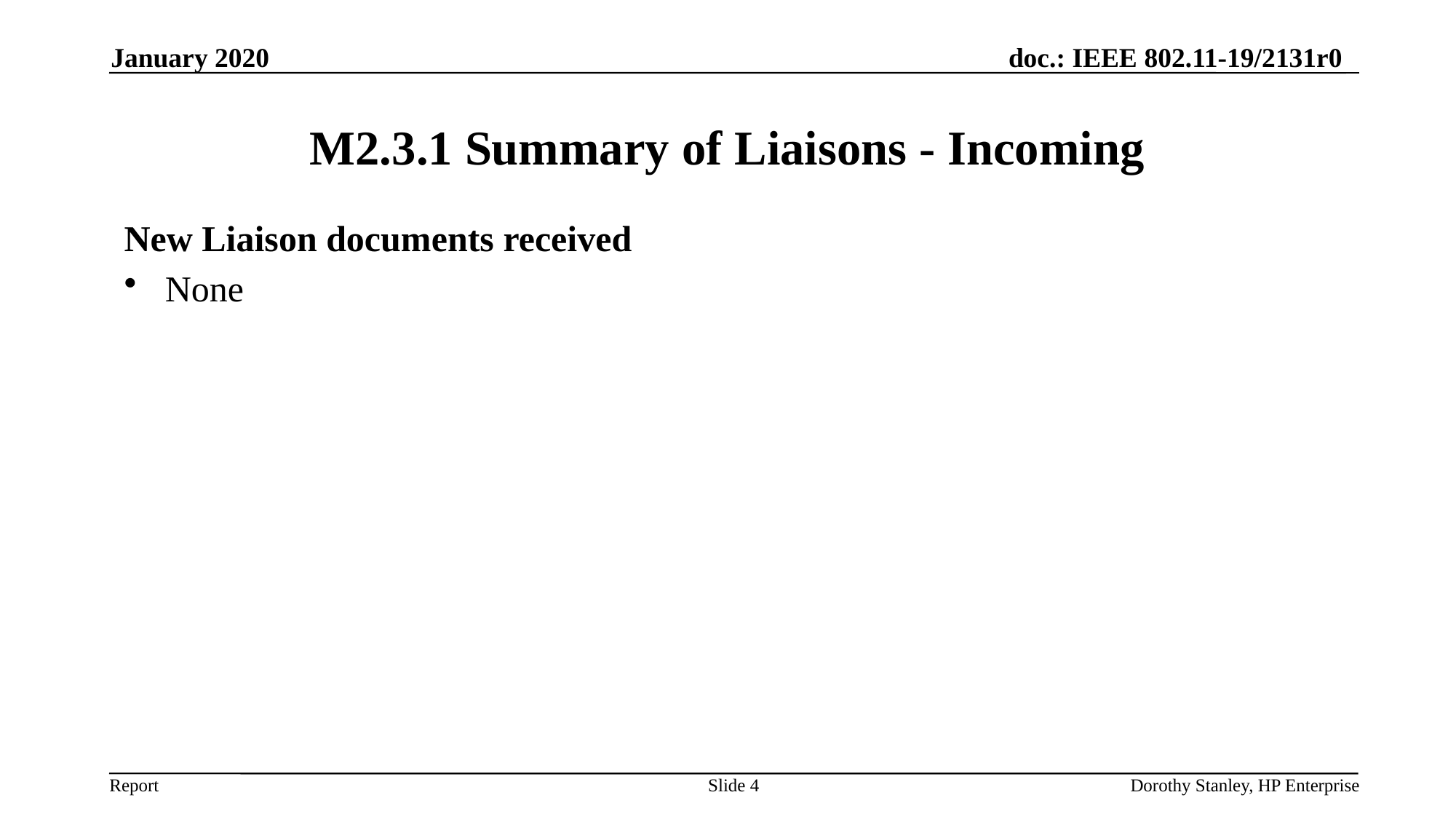

January 2020
# M2.3.1 Summary of Liaisons - Incoming
New Liaison documents received
None
Slide 4
Dorothy Stanley, HP Enterprise